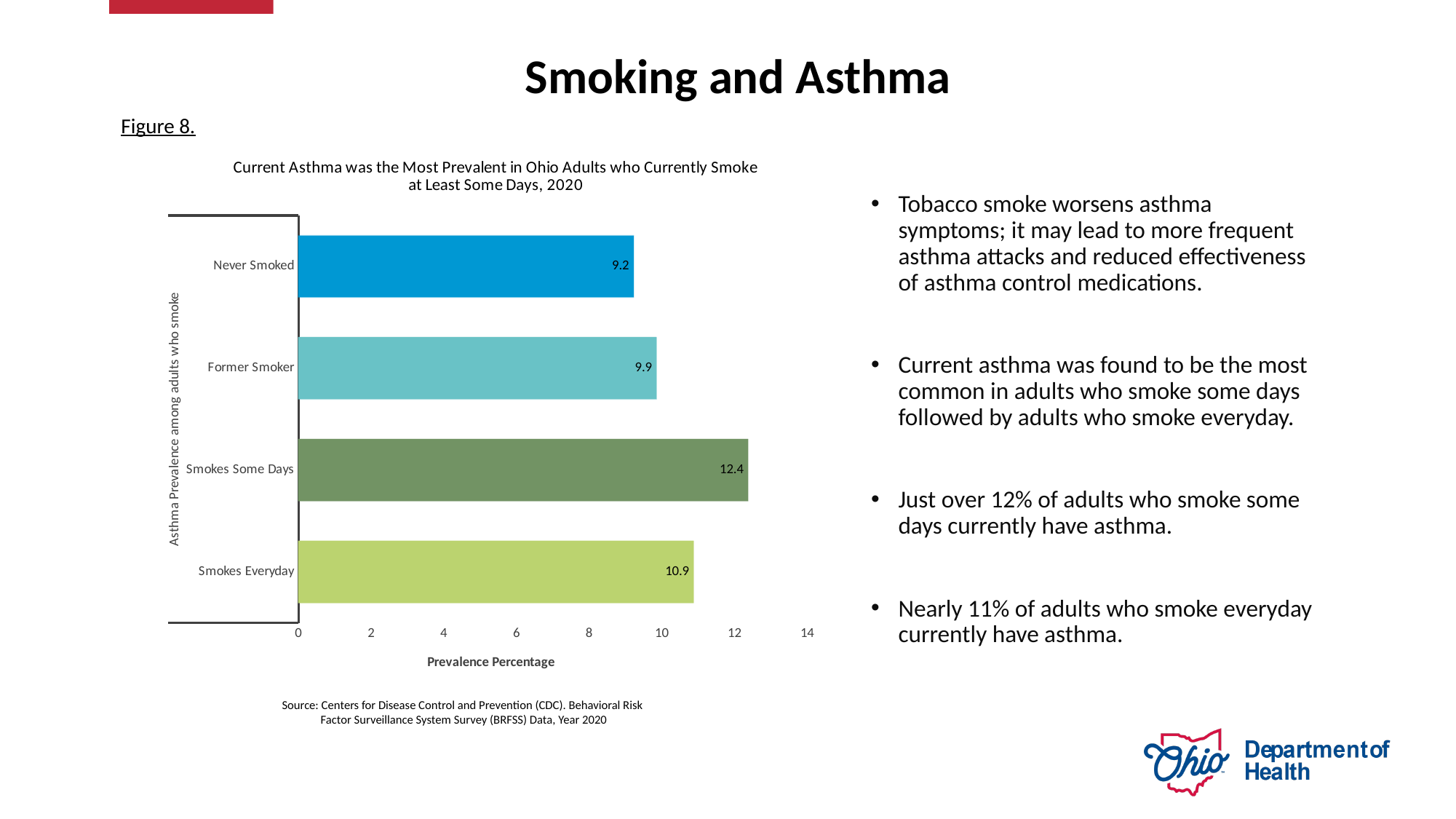

# Smoking and Asthma
Figure 8.

### Chart: Current Asthma was the Most Prevalent in Ohio Adults who Currently Smoke at Least Some Days, 2020

| Category |  |
|---|---|
| Smokes Everyday | 10.87 |
| Smokes Some Days | 12.37 |
| Former Smoker | 9.85 |
| Never Smoked | 9.22 |
Tobacco smoke worsens asthma symptoms; it may lead to more frequent asthma attacks and reduced effectiveness of asthma control medications.

Current asthma was found to be the most common in adults who smoke some days followed by adults who smoke everyday.

Just over 12% of adults who smoke some days currently have asthma.

Nearly 11% of adults who smoke everyday currently have asthma.

Source: Centers for Disease Control and Prevention (CDC). Behavioral Risk
Factor Surveillance System Survey (BRFSS) Data, Year 2020